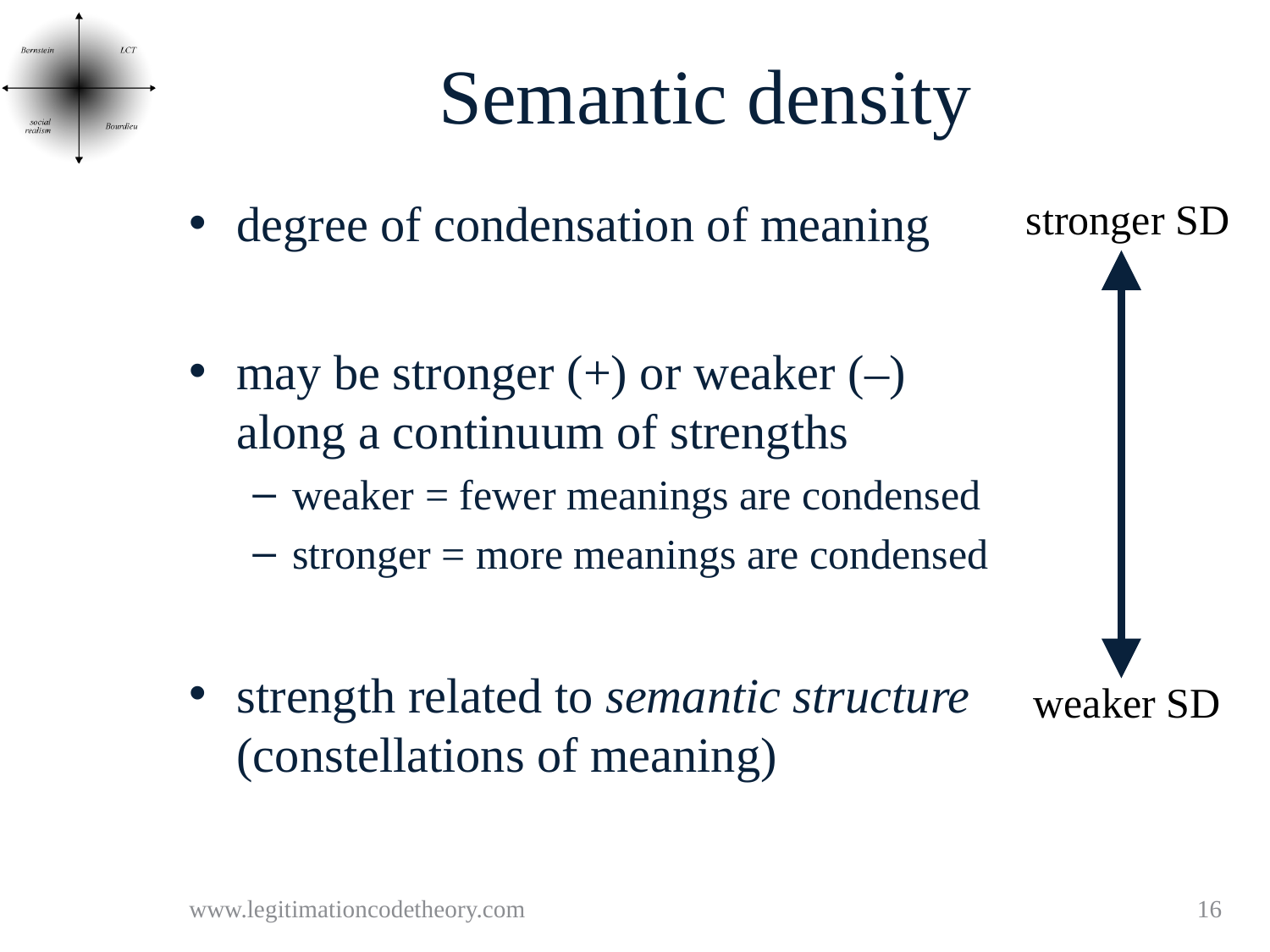

# Semantic density

degree of condensation of meaning

may be stronger (+) or weaker (–)  along a continuum of strengths
weaker = fewer meanings are condensed
stronger = more meanings are condensed

strength related to semantic structure (constellations of meaning)
stronger SD
weaker SD
www.legitimationcodetheory.com
16